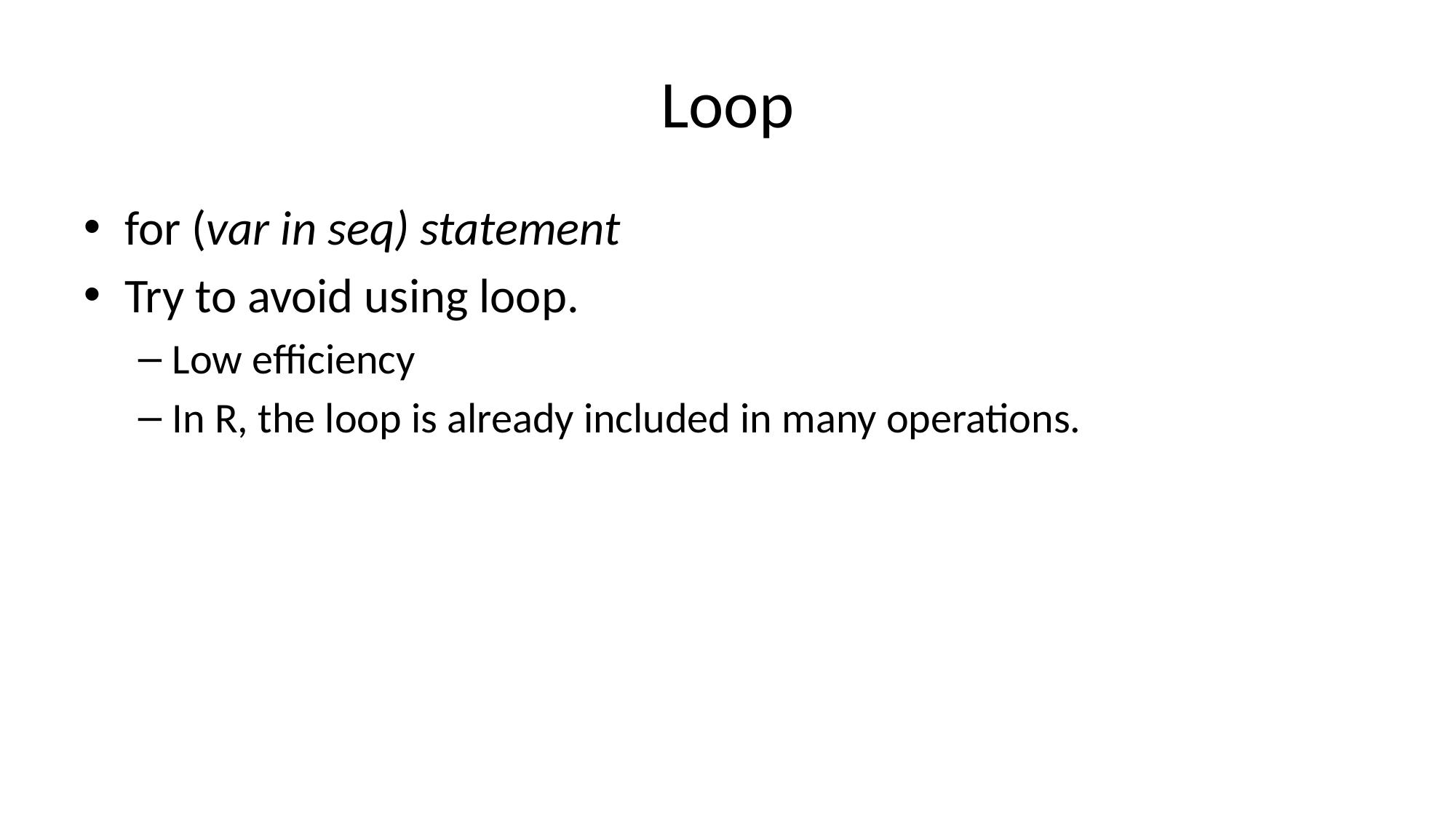

# Loop
for (var in seq) statement
Try to avoid using loop.
Low efficiency
In R, the loop is already included in many operations.